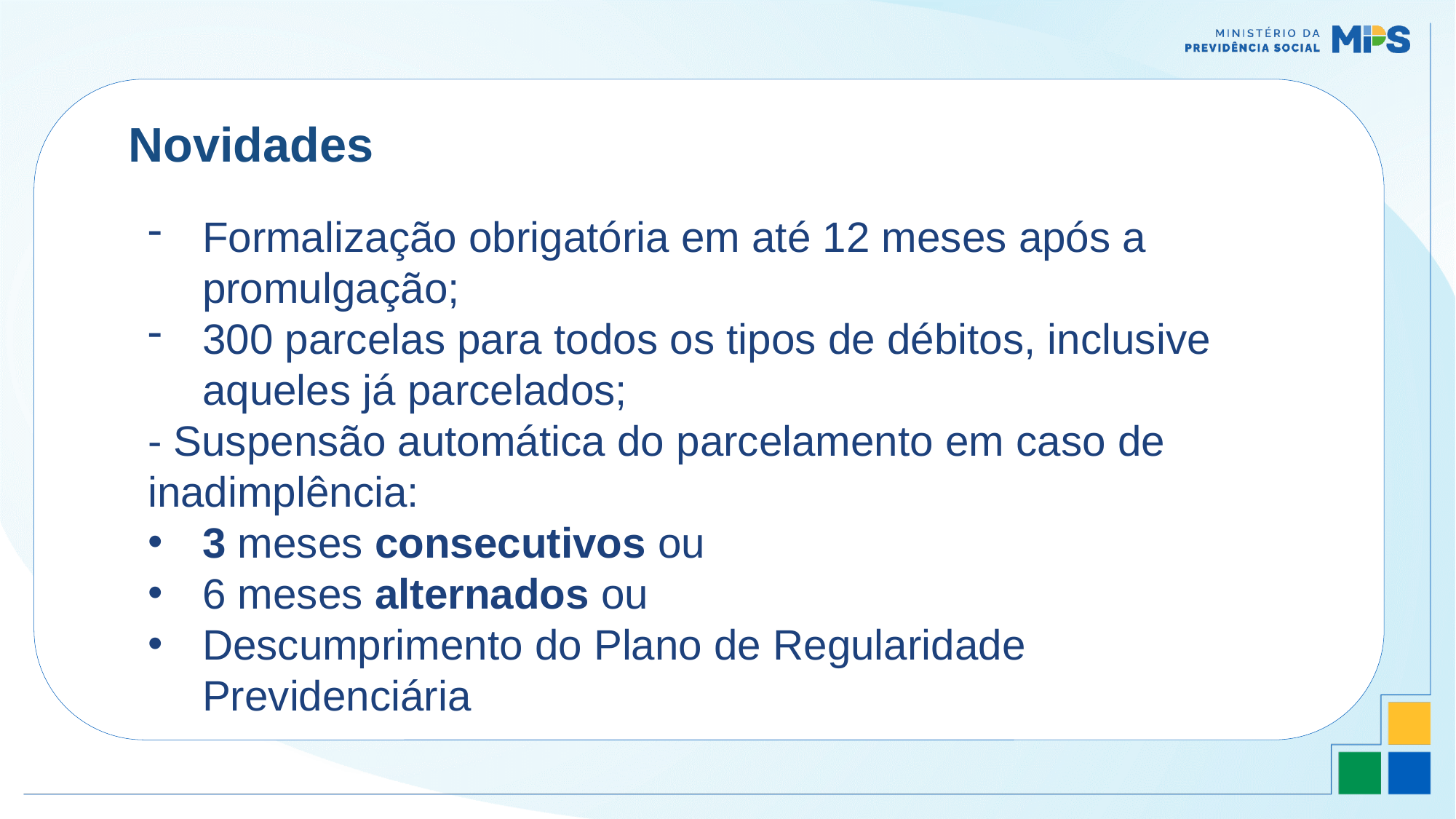

Novidades
Formalização obrigatória em até 12 meses após a promulgação;
300 parcelas para todos os tipos de débitos, inclusive aqueles já parcelados;
- Suspensão automática do parcelamento em caso de inadimplência:
3 meses consecutivos ou
6 meses alternados ou
Descumprimento do Plano de Regularidade Previdenciária